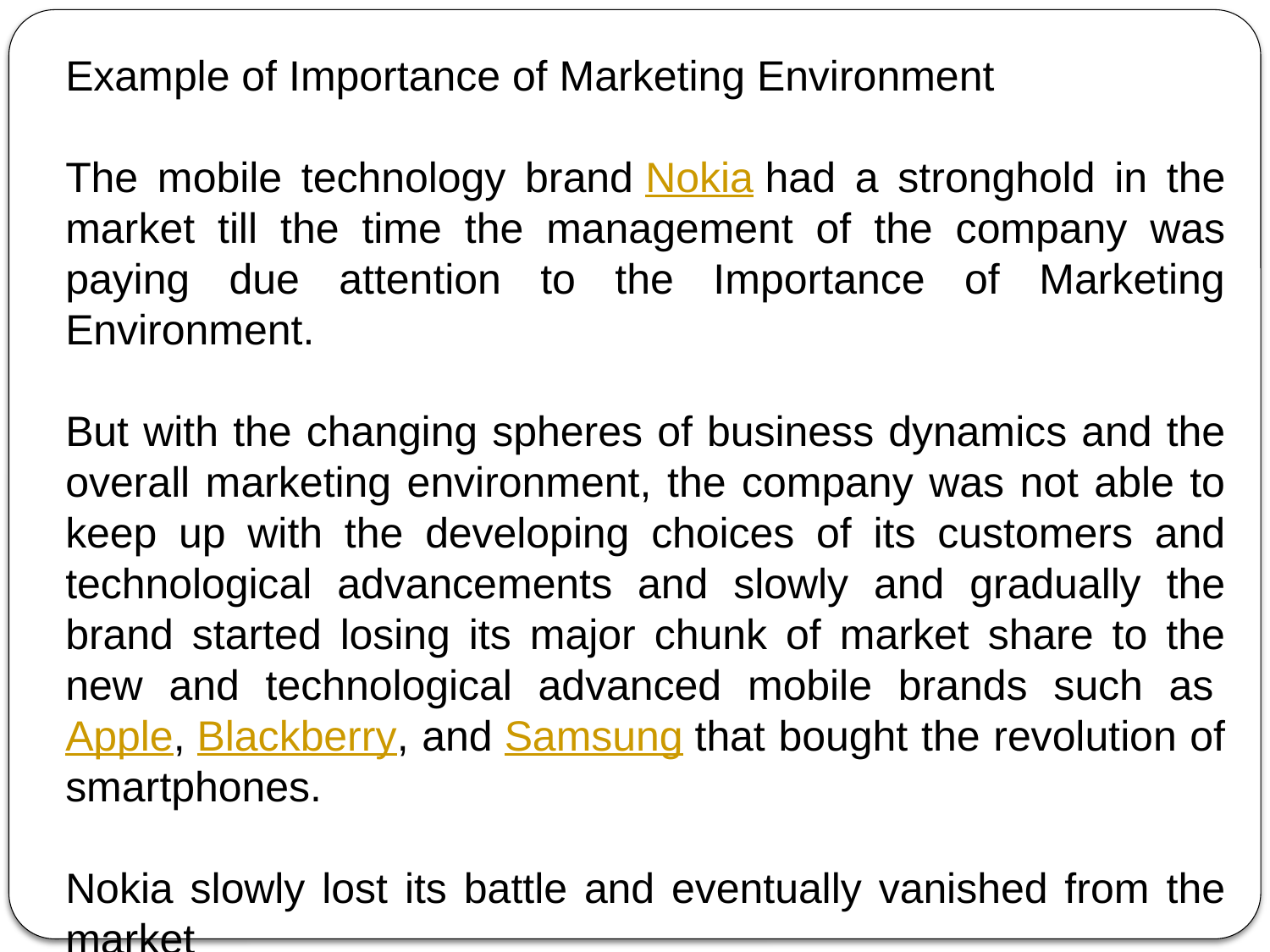

Example of Importance of Marketing Environment

The mobile technology brand Nokia had a stronghold in the market till the time the management of the company was paying due attention to the Importance of Marketing Environment.

But with the changing spheres of business dynamics and the overall marketing environment, the company was not able to keep up with the developing choices of its customers and technological advancements and slowly and gradually the brand started losing its major chunk of market share to the new and technological advanced mobile brands such as Apple, Blackberry, and Samsung that bought the revolution of smartphones.

Nokia slowly lost its battle and eventually vanished from the market